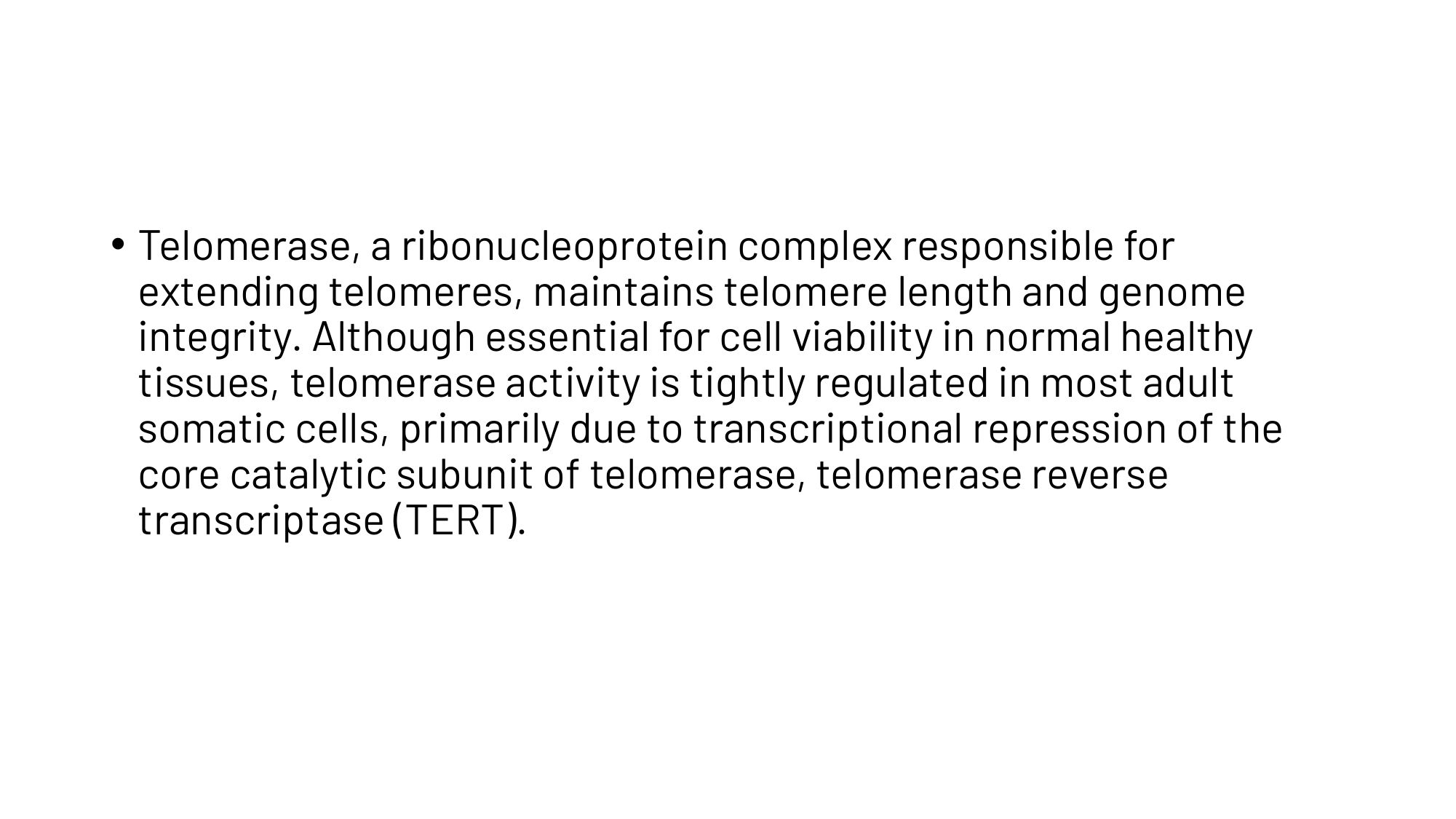

#
Telomerase, a ribonucleoprotein complex responsible for extending telomeres, maintains telomere length and genome integrity. Although essential for cell viability in normal healthy tissues, telomerase activity is tightly regulated in most adult somatic cells, primarily due to transcriptional repression of the core catalytic subunit of telomerase, telomerase reverse transcriptase (TERT).